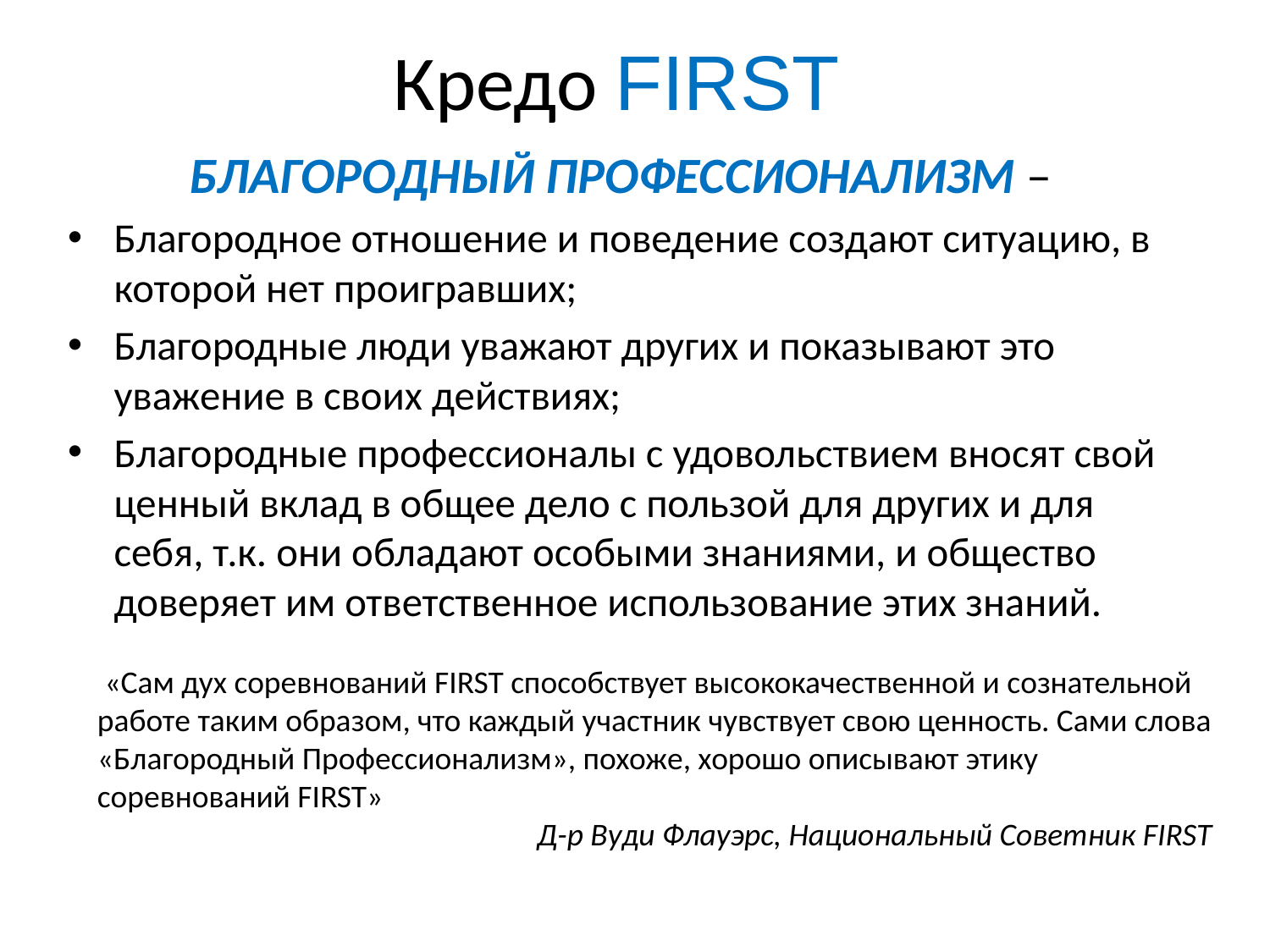

# Кредо FIRST
БЛАГОРОДНЫЙ ПРОФЕССИОНАЛИЗМ –
Благородное отношение и поведение создают ситуацию, в которой нет проигравших;
Благородные люди уважают других и показывают это уважение в своих действиях;
Благородные профессионалы с удовольствием вносят свой ценный вклад в общее дело с пользой для других и для себя, т.к. они обладают особыми знаниями, и общество доверяет им ответственное использование этих знаний.
 «Сам дух соревнований FIRST способствует высококачественной и сознательной работе таким образом, что каждый участник чувствует свою ценность. Сами слова «Благородный Профессионализм», похоже, хорошо описывают этику соревнований FIRST»
Д-р Вуди Флауэрс, Национальный Советник FIRST